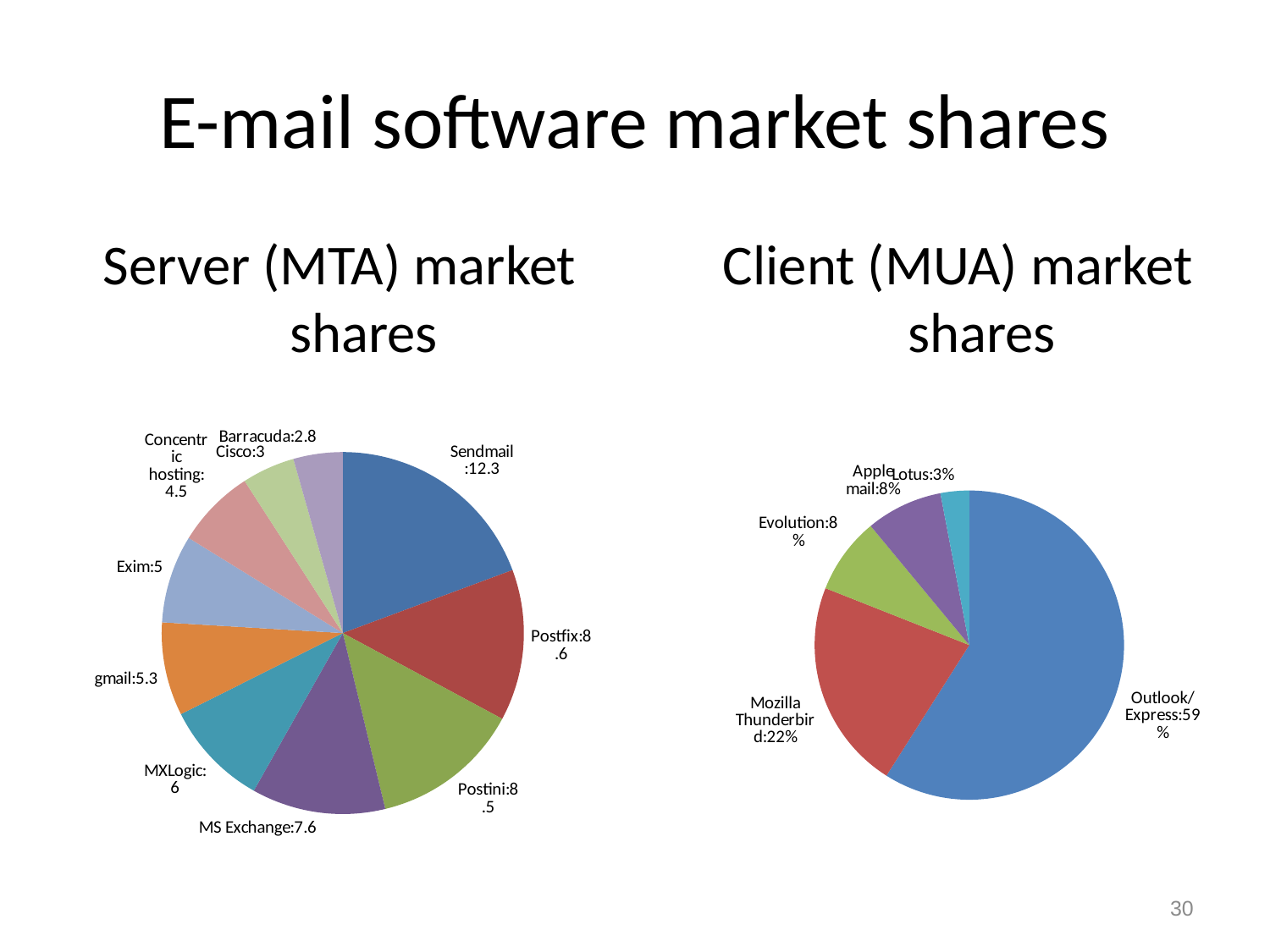

# E-mail software market shares
Server (MTA) market shares
Client (MUA) market shares

### Chart

| Category | Share |
|---|---|
| Sendmail | 12.3 |
| Postfix | 8.6 |
| Postini | 8.5 |
| MS Exchange | 7.6 |
| MXLogic | 6.0 |
| gmail | 5.3 |
| Exim | 5.0 |
| Concentric hosting | 4.5 |
| Cisco | 3.0 |
| Barracuda | 2.8 |

### Chart

| Category | Share |
|---|---|
| Outlook/ Express | 0.5900000000000006 |
| Mozilla Thunderbird | 0.2200000000000005 |
| Evolution | 0.08000000000000022 |
| Apple mail | 0.08000000000000022 |
| Lotus | 0.030000000000000138 |
30